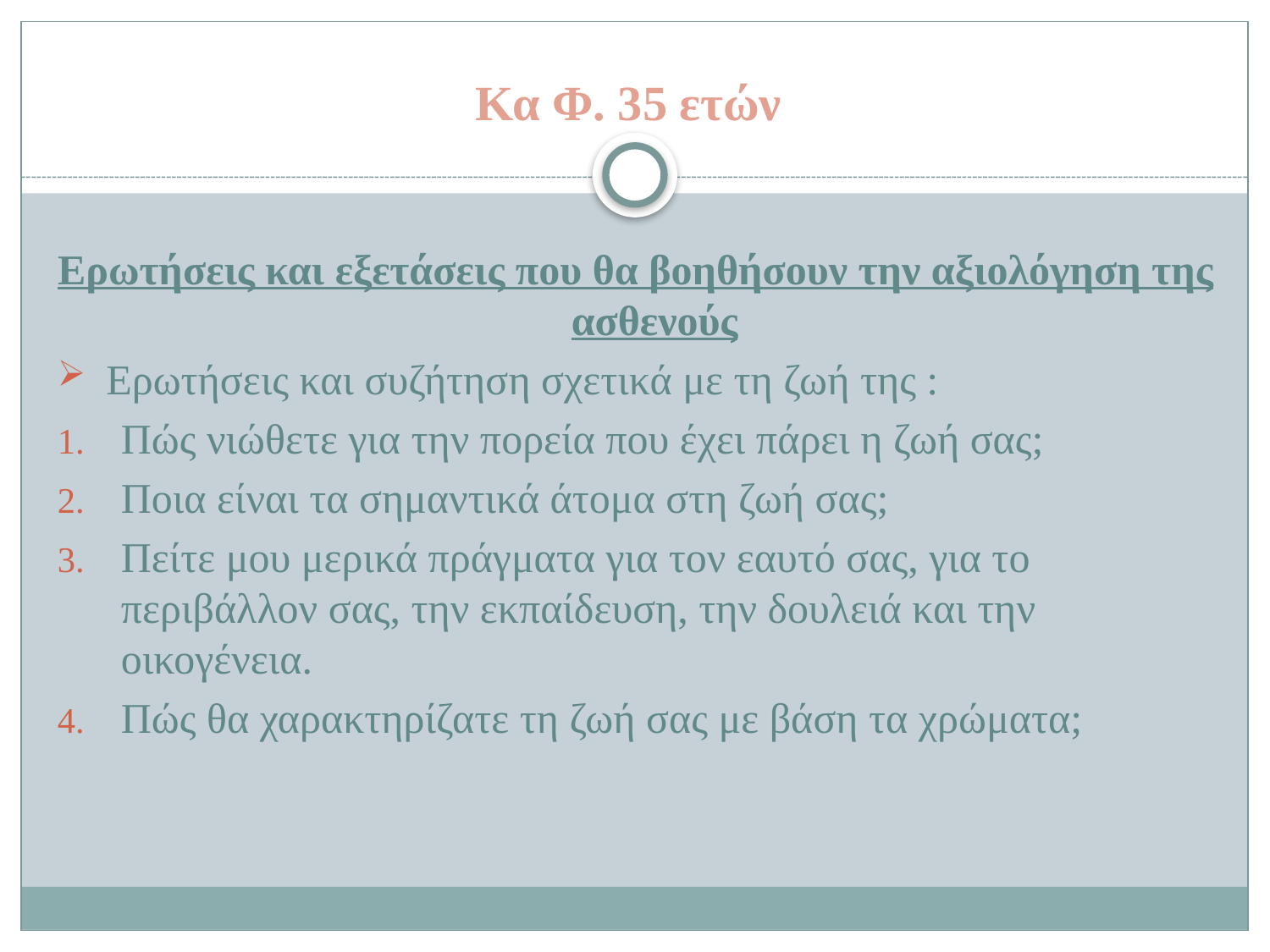

# Κα Φ. 35 ετών
Ερωτήσεις και εξετάσεις που θα βοηθήσουν την αξιολόγηση της ασθενούς
 Ερωτήσεις και συζήτηση σχετικά με τη ζωή της :
Πώς νιώθετε για την πορεία που έχει πάρει η ζωή σας;
Ποια είναι τα σημαντικά άτομα στη ζωή σας;
Πείτε μου μερικά πράγματα για τον εαυτό σας, για το περιβάλλον σας, την εκπαίδευση, την δουλειά και την οικογένεια.
Πώς θα χαρακτηρίζατε τη ζωή σας με βάση τα χρώματα;